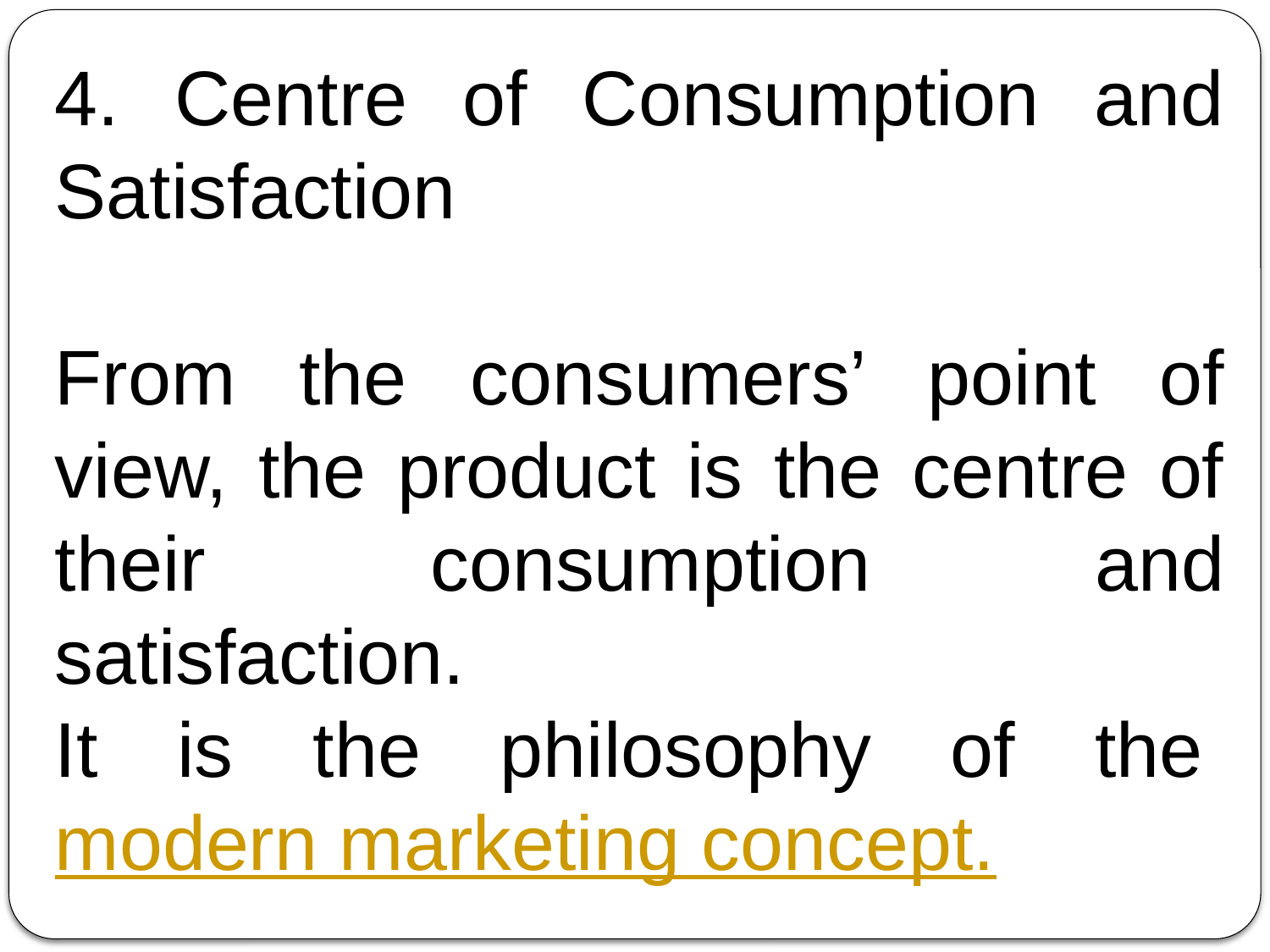

4. Centre of Consumption and Satisfaction

From the consumers’ point of view, the product is the centre of their consumption and satisfaction.
It is the philosophy of the modern marketing concept.